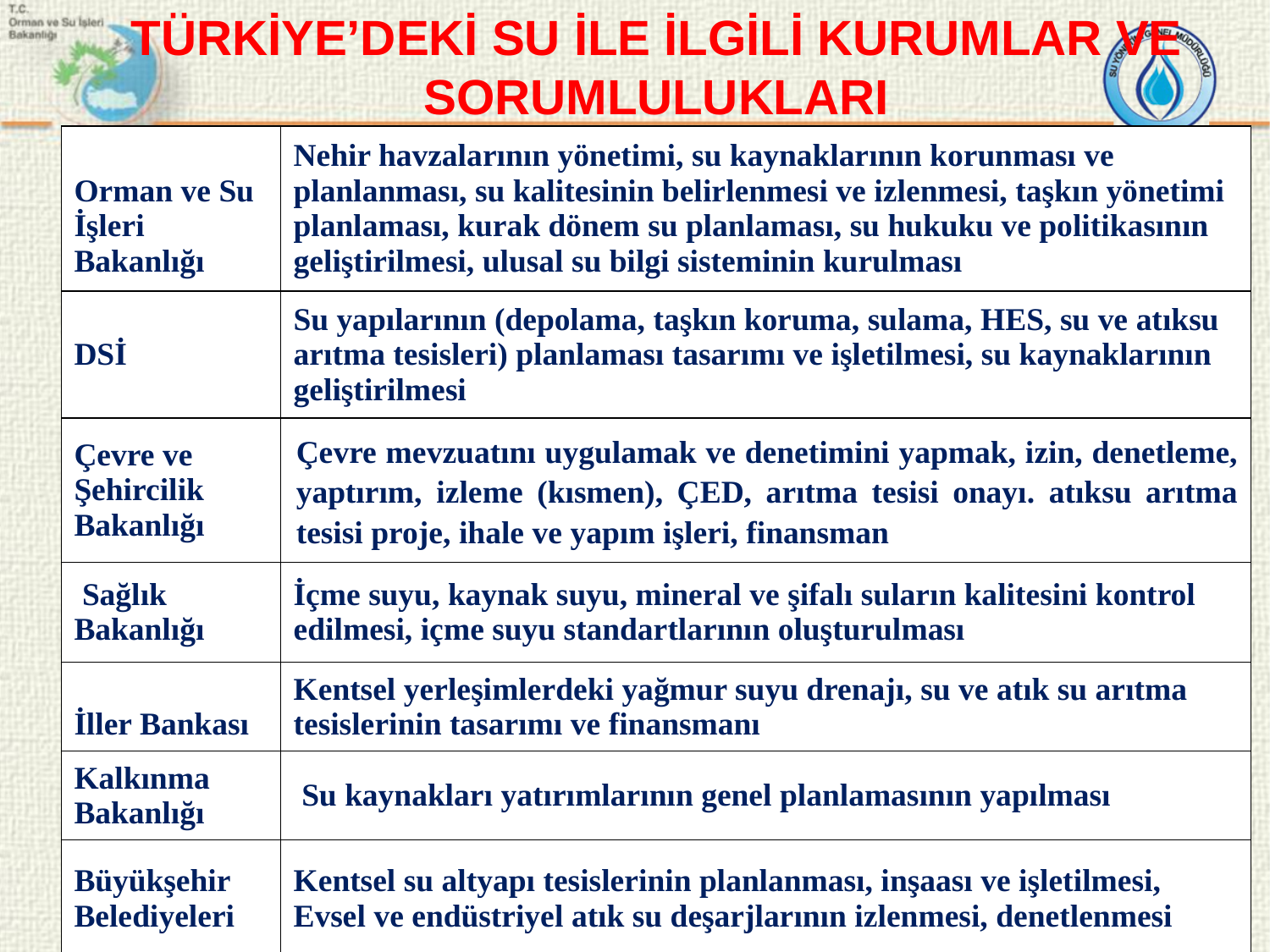

TÜRKİYE’DEKİ SU İLE İLGİLİ KURUMLAR VE SORUMLULUKLARI
| Orman ve Su İşleri Bakanlığı | Nehir havzalarının yönetimi, su kaynaklarının korunması ve planlanması, su kalitesinin belirlenmesi ve izlenmesi, taşkın yönetimi planlaması, kurak dönem su planlaması, su hukuku ve politikasının geliştirilmesi, ulusal su bilgi sisteminin kurulması |
| --- | --- |
| DSİ | Su yapılarının (depolama, taşkın koruma, sulama, HES, su ve atıksu arıtma tesisleri) planlaması tasarımı ve işletilmesi, su kaynaklarının geliştirilmesi |
| Çevre ve Şehircilik Bakanlığı | Çevre mevzuatını uygulamak ve denetimini yapmak, izin, denetleme, yaptırım, izleme (kısmen), ÇED, arıtma tesisi onayı. atıksu arıtma tesisi proje, ihale ve yapım işleri, finansman |
| Sağlık Bakanlığı | İçme suyu, kaynak suyu, mineral ve şifalı suların kalitesini kontrol edilmesi, içme suyu standartlarının oluşturulması |
| İller Bankası | Kentsel yerleşimlerdeki yağmur suyu drenajı, su ve atık su arıtma tesislerinin tasarımı ve finansmanı |
| Kalkınma Bakanlığı | Su kaynakları yatırımlarının genel planlamasının yapılması |
| Büyükşehir Belediyeleri | Kentsel su altyapı tesislerinin planlanması, inşaası ve işletilmesi, Evsel ve endüstriyel atık su deşarjlarının izlenmesi, denetlenmesi |